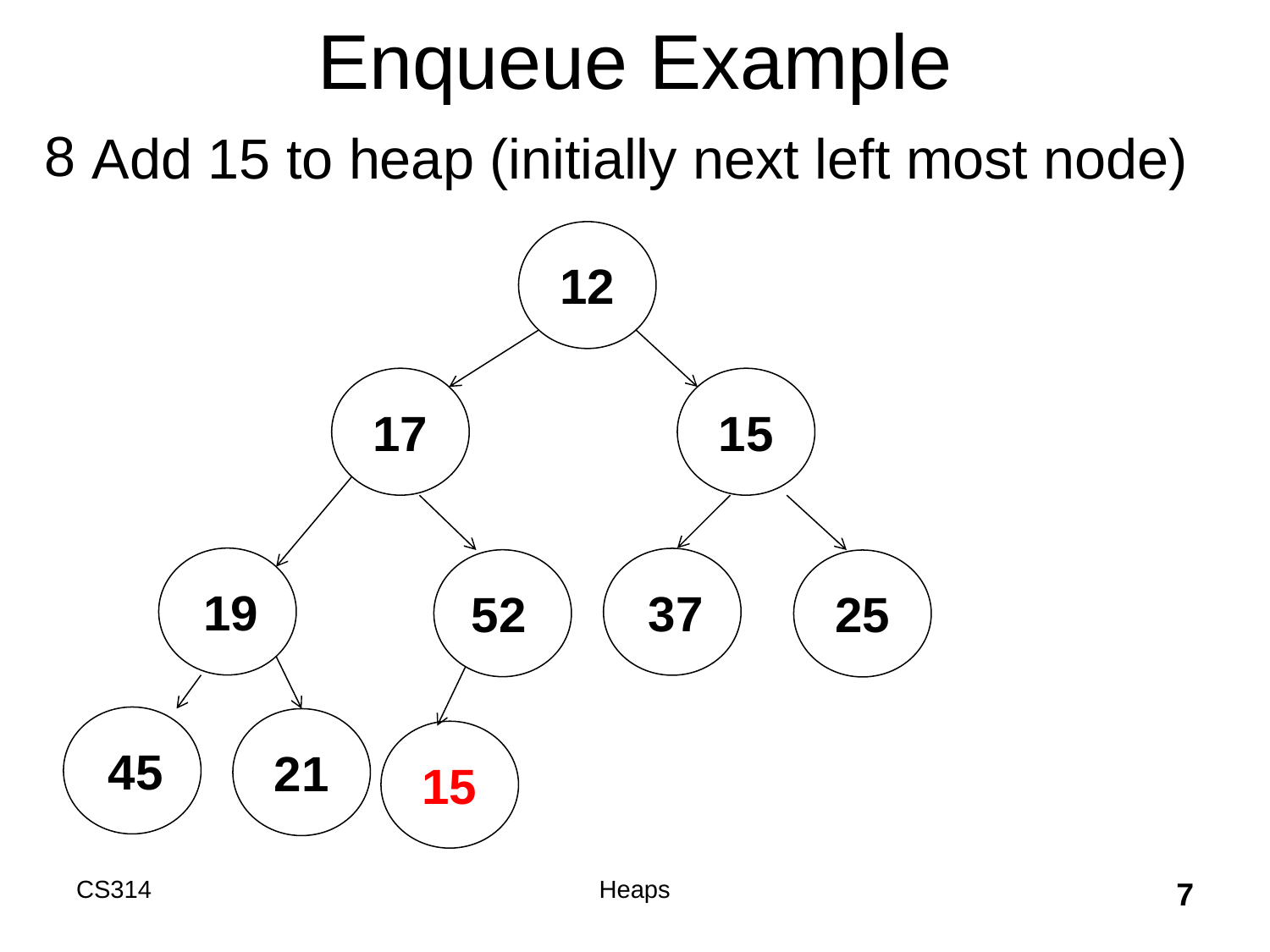

# Enqueue Example
Add 15 to heap (initially next left most node)

12

17
15

19
37
52
25

45
21
15
CS314
Heaps
7